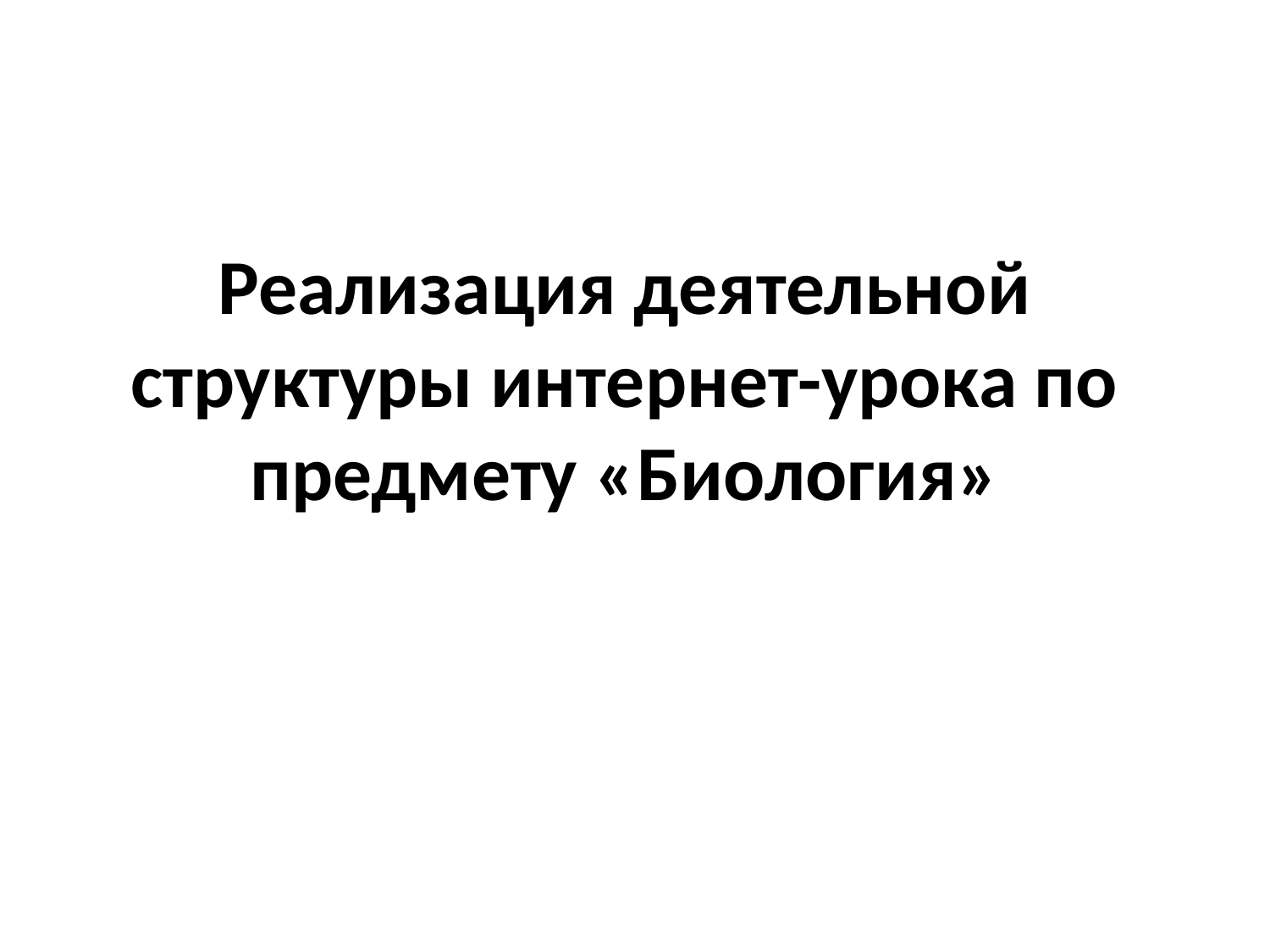

# Реализация деятельной структуры интернет-урока по предмету «Биология»